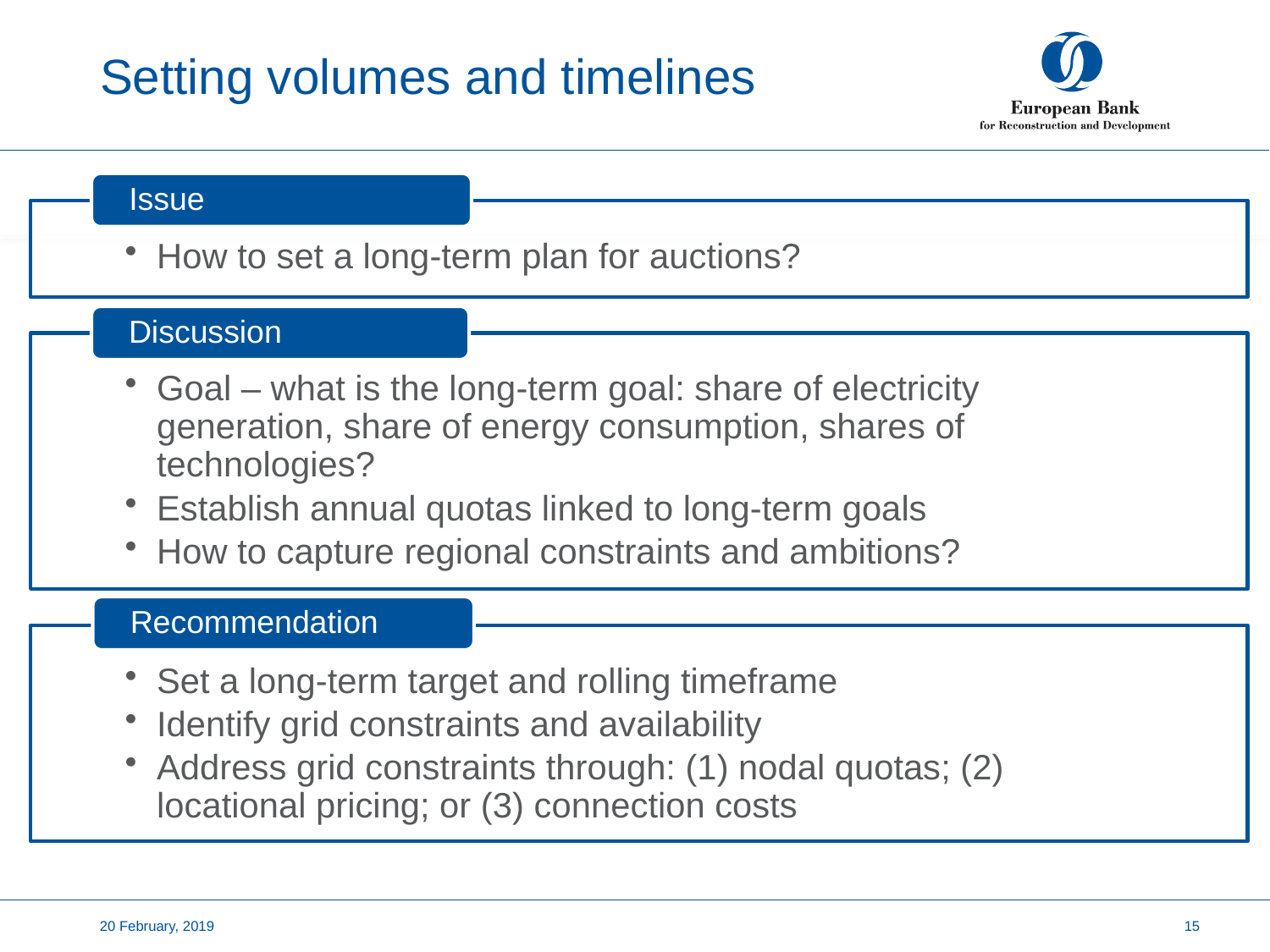

# Setting volumes and timelines
How to set a long-term plan for auctions?
Issue
Goal – what is the long-term goal: share of electricity generation, share of energy consumption, shares of technologies?
Establish annual quotas linked to long-term goals
How to capture regional constraints and ambitions?
Discussion
Set a long-term target and rolling timeframe
Identify grid constraints and availability
Address grid constraints through: (1) nodal quotas; (2) locational pricing; or (3) connection costs
Recommendation
20 February, 2019
15